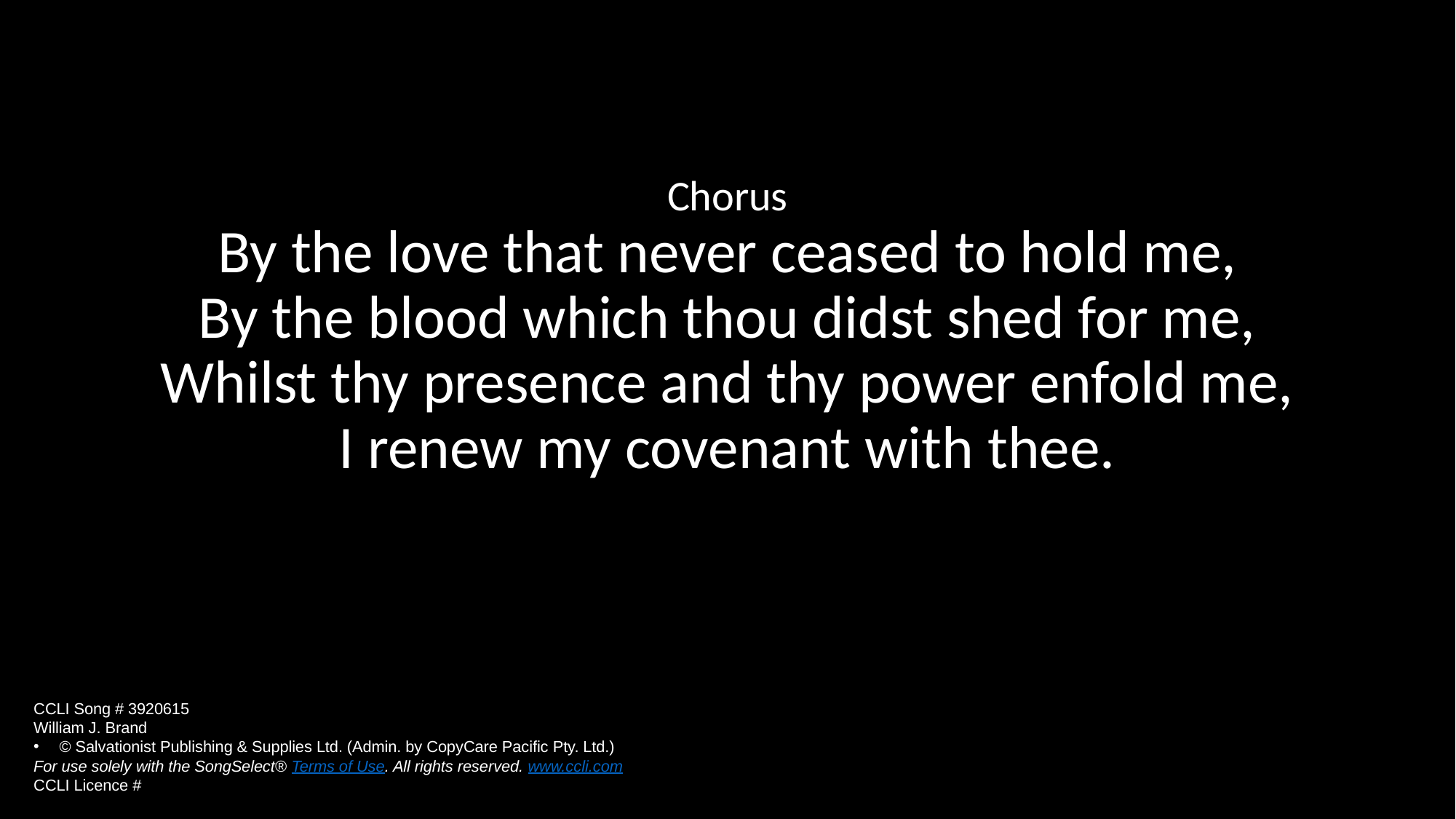

Chorus
By the love that never ceased to hold me,
By the blood which thou didst shed for me,
Whilst thy presence and thy power enfold me,
I renew my covenant with thee.
CCLI Song # 3920615
William J. Brand
© Salvationist Publishing & Supplies Ltd. (Admin. by CopyCare Pacific Pty. Ltd.)
For use solely with the SongSelect® Terms of Use. All rights reserved. www.ccli.com
CCLI Licence #